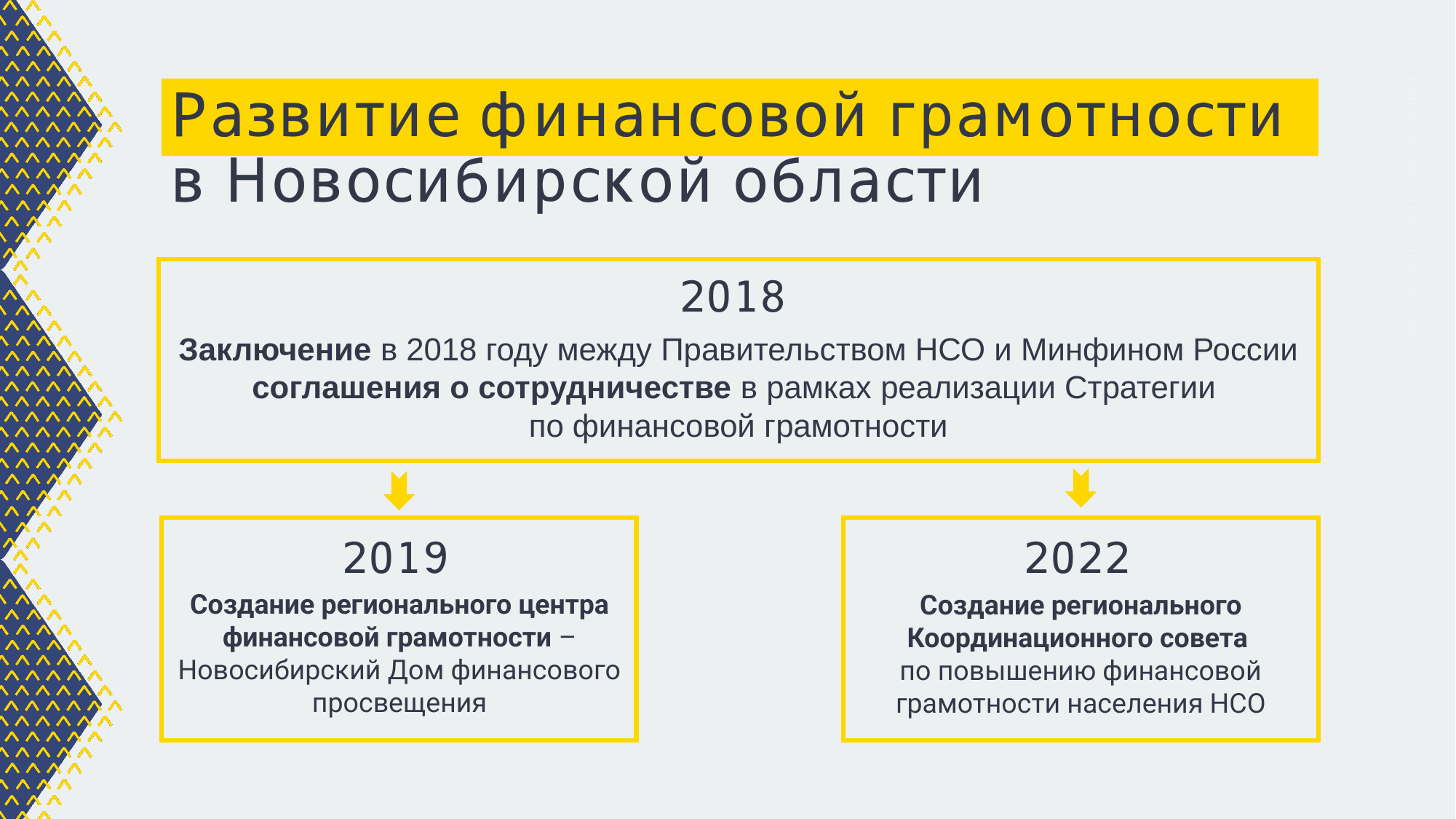

# Развитие финансовой грамотности в Новосибирской области
дом финансового просвещения

2018
Заключение в 2018 году между Правительством НСО и Минфином России соглашения о сотрудничестве в рамках реализации Стратегии
по финансовой грамотности

2019
2022
Создание регионального центра финансовой грамотности –Новосибирский Дом финансового просвещения
Создание регионального Координационного совета
по повышению финансовой грамотности населения НСО